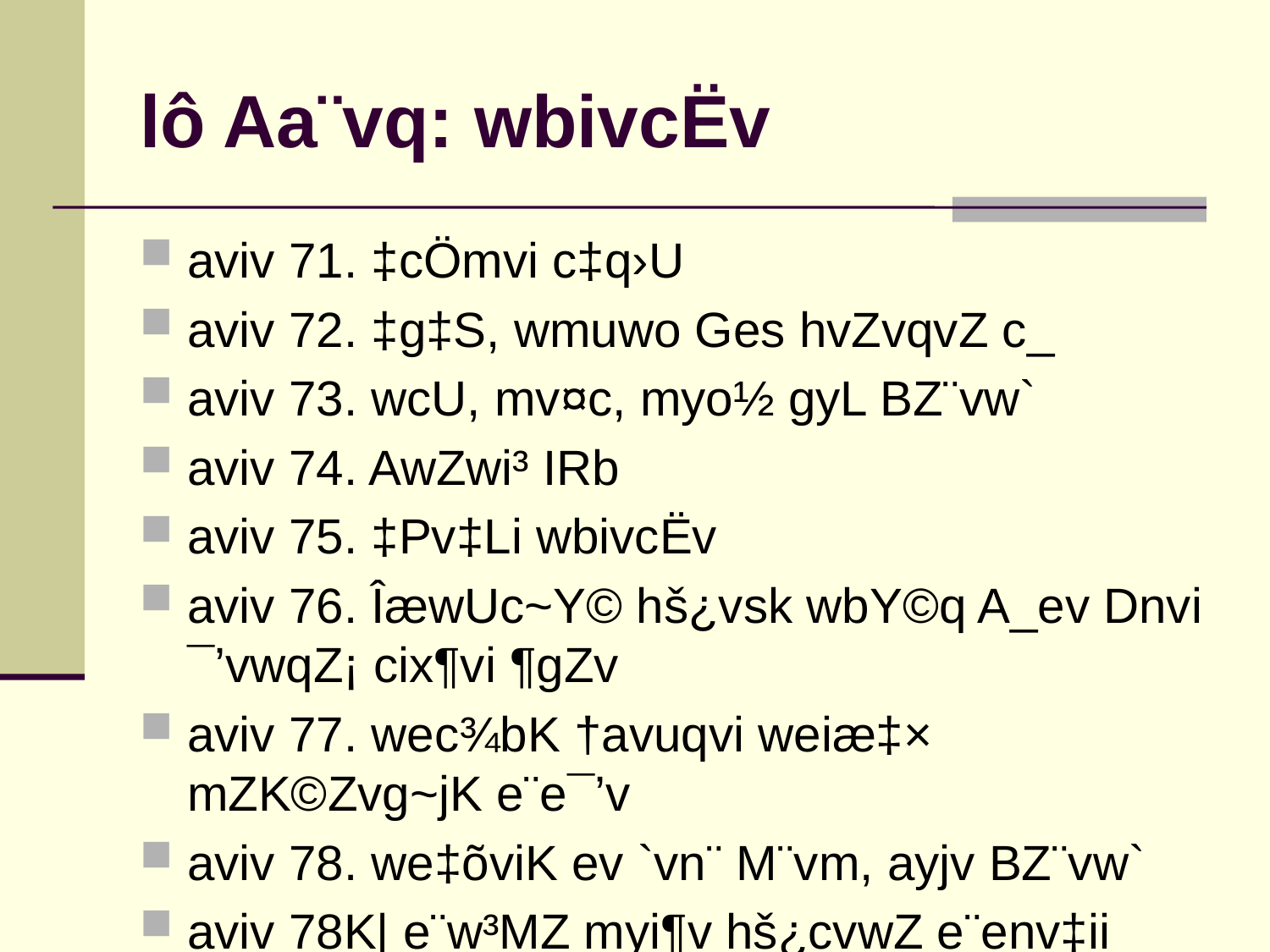

# lô Aa¨vq: wbivcËv
aviv 71. ‡cÖmvi c‡q›U
aviv 72. ‡g‡S, wmuwo Ges hvZvqvZ c_
aviv 73. wcU, mv¤c, myo½ gyL BZ¨vw`
aviv 74. AwZwi³ IRb
aviv 75. ‡Pv‡Li wbivcËv
aviv 76. ÎæwUc~Y© hš¿vsk wbY©q A_ev Dnvi ¯’vwqZ¡ cix¶vi ¶gZv
aviv 77. wec¾bK †avuqvi weiæ‡× mZK©Zvg~jK e¨e¯’v
aviv 78. we‡õviK ev `vn¨ M¨vm, ayjv BZ¨vw`
aviv 78K| e¨w³MZ myi¶v hš¿cvwZ e¨env‡ii eva¨evaKZv